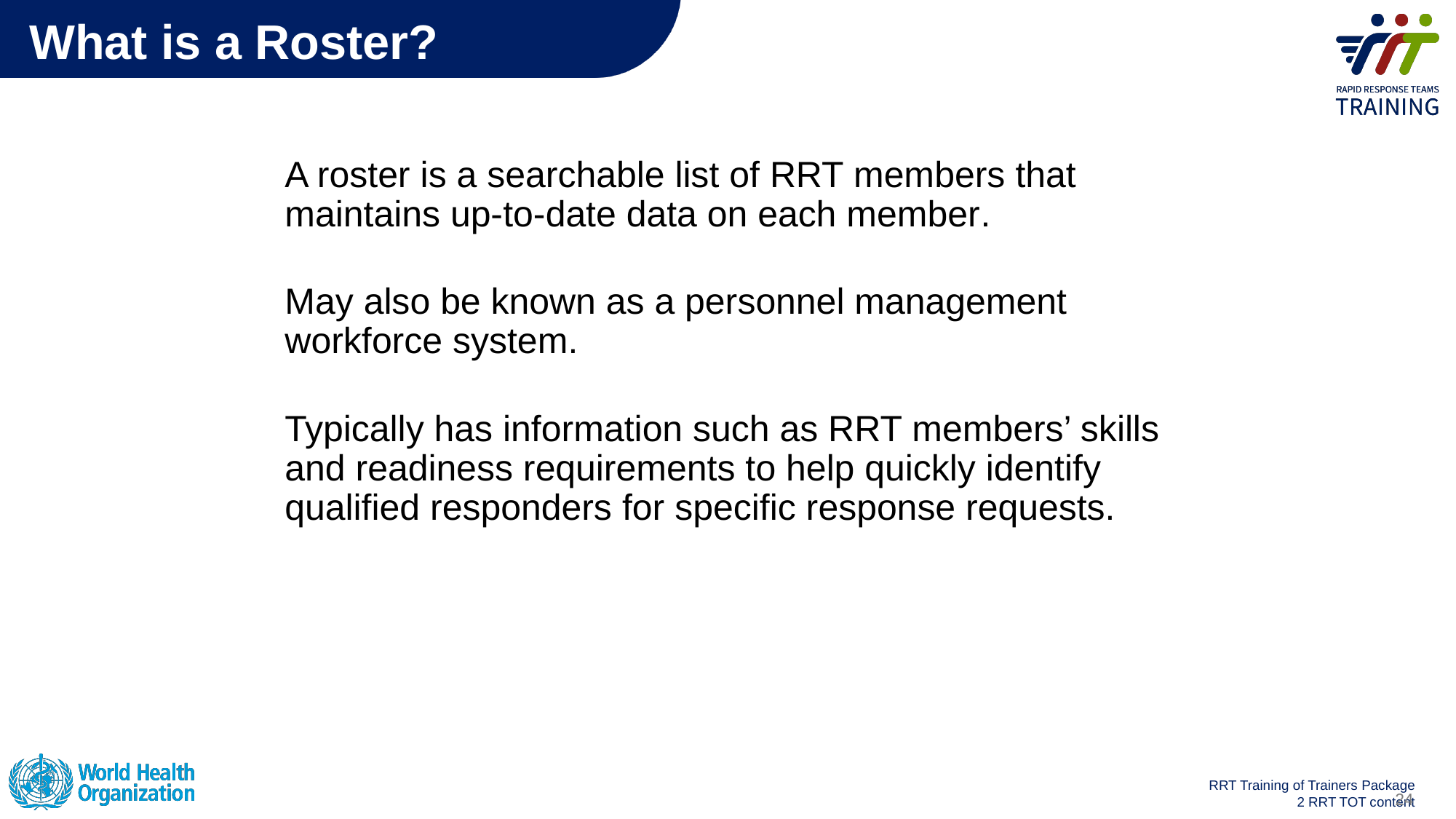

What is a Roster?
A roster is a searchable list of RRT members that maintains up-to-date data on each member​.

May also be known as a personnel management workforce system​.

Typically has information such as RRT members’ skills and readiness requirements to help quickly identify qualified responders for specific response requests.​